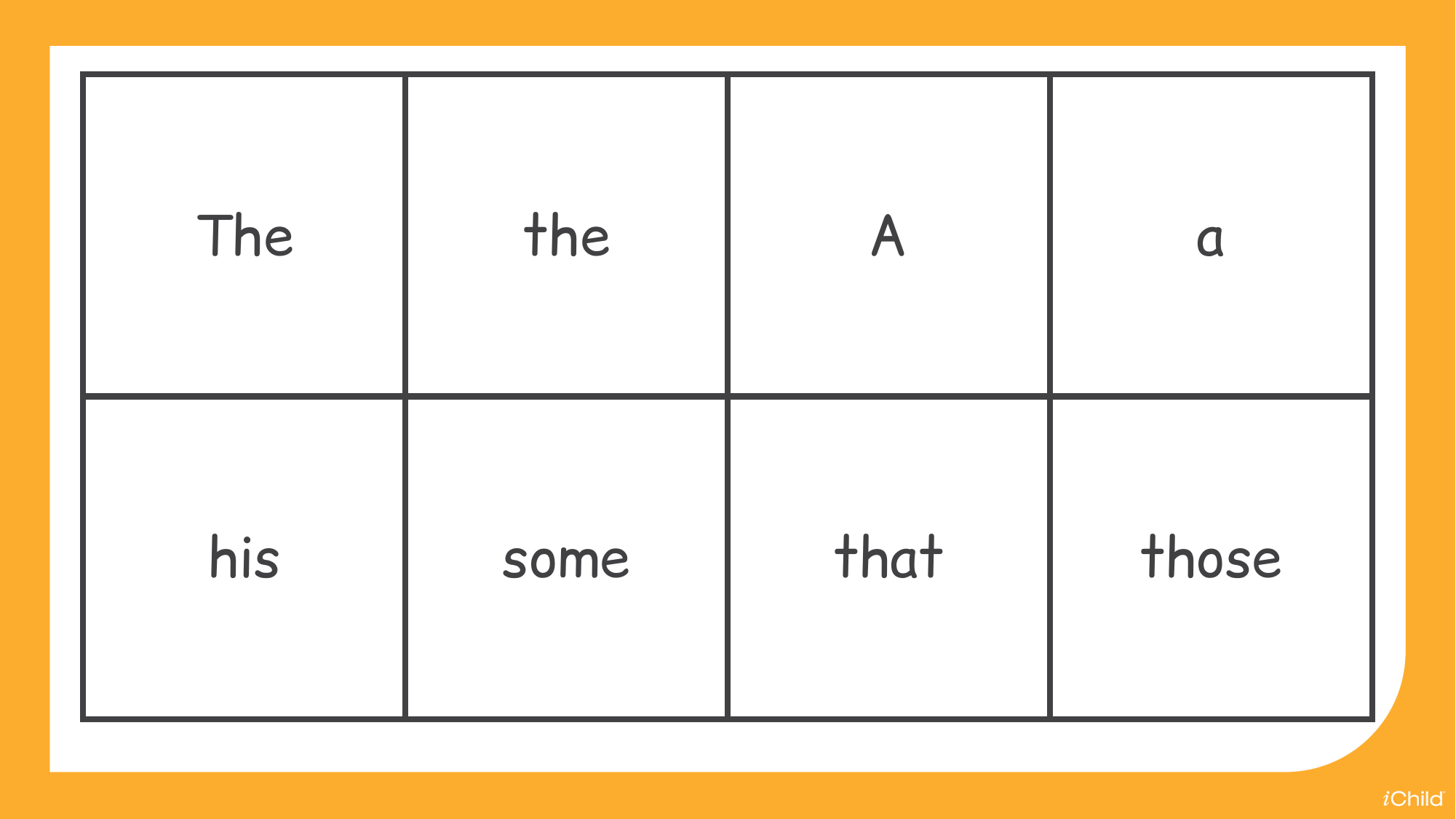

| The | the | A | a |
| --- | --- | --- | --- |
| his | some | that | those |